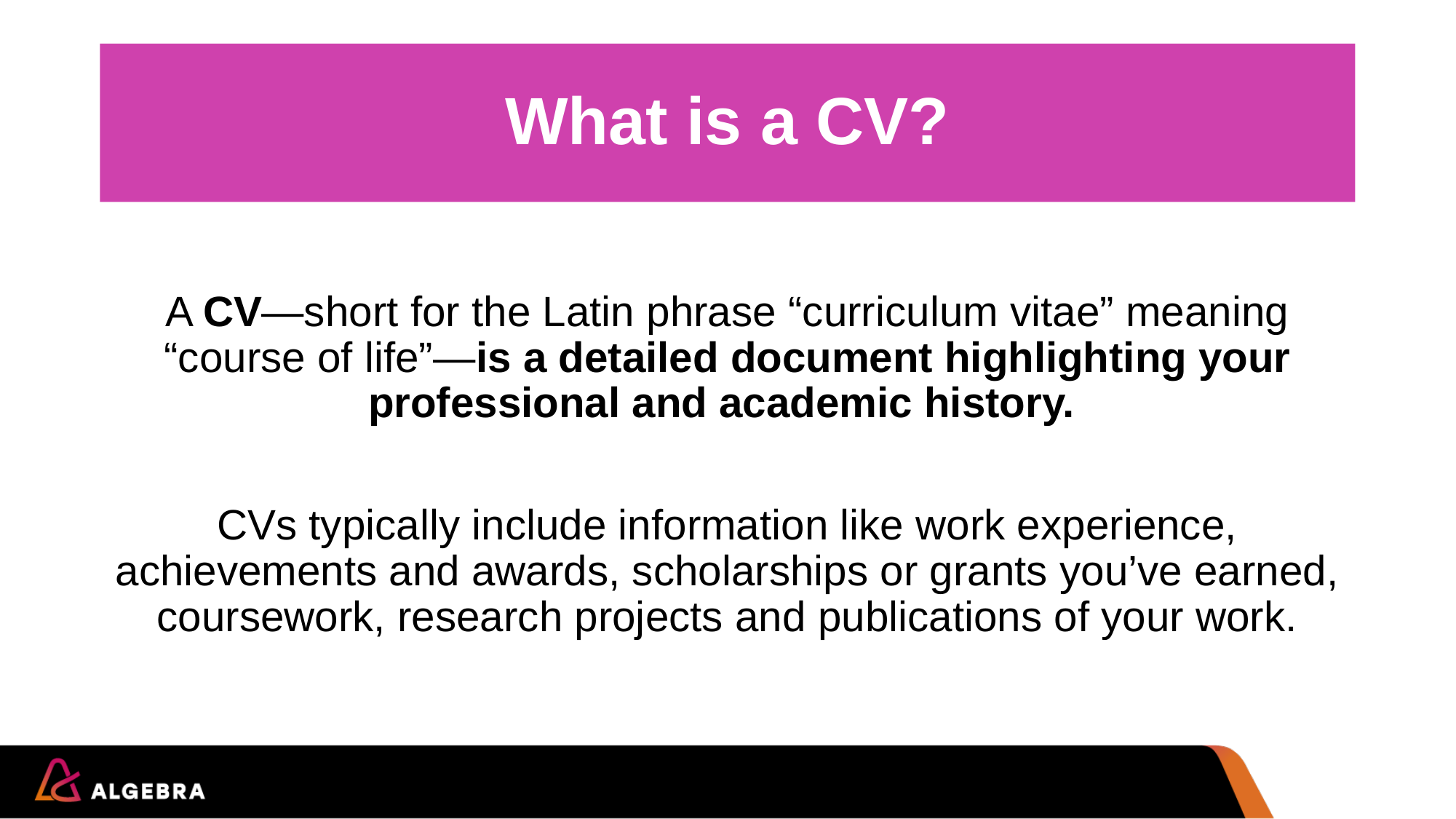

# What is a CV?

A CV—short for the Latin phrase “curriculum vitae” meaning “course of life”—is a detailed document highlighting your professional and academic history.

CVs typically include information like work experience, achievements and awards, scholarships or grants you’ve earned, coursework, research projects and publications of your work.